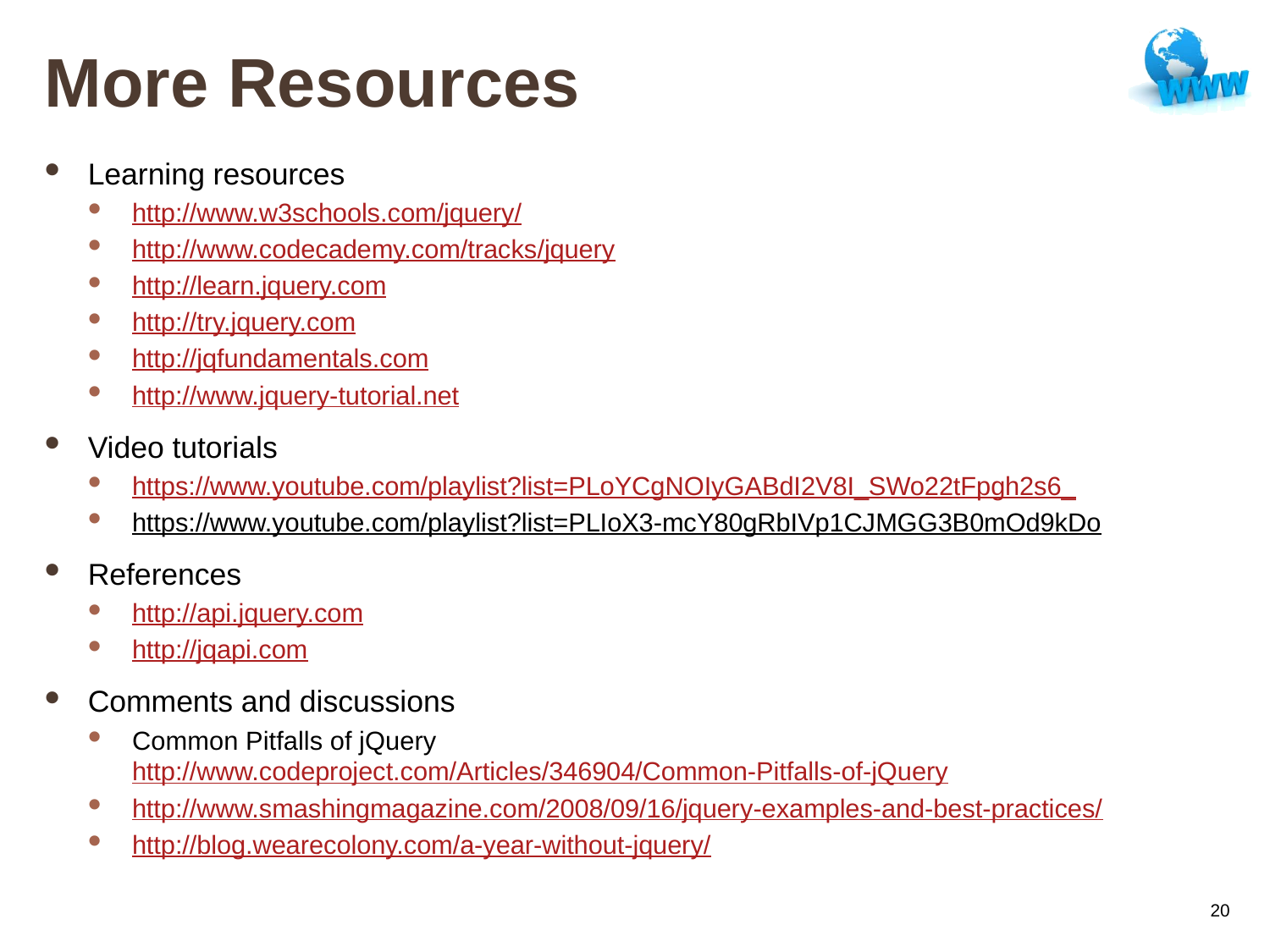

# More Resources
Learning resources
http://www.w3schools.com/jquery/
http://www.codecademy.com/tracks/jquery
http://learn.jquery.com
http://try.jquery.com
http://jqfundamentals.com
http://www.jquery-tutorial.net
Video tutorials
https://www.youtube.com/playlist?list=PLoYCgNOIyGABdI2V8I_SWo22tFpgh2s6_
https://www.youtube.com/playlist?list=PLIoX3-mcY80gRbIVp1CJMGG3B0mOd9kDo
References
http://api.jquery.com
http://jqapi.com
Comments and discussions
Common Pitfalls of jQuery http://www.codeproject.com/Articles/346904/Common-Pitfalls-of-jQuery
http://www.smashingmagazine.com/2008/09/16/jquery-examples-and-best-practices/
http://blog.wearecolony.com/a-year-without-jquery/
20